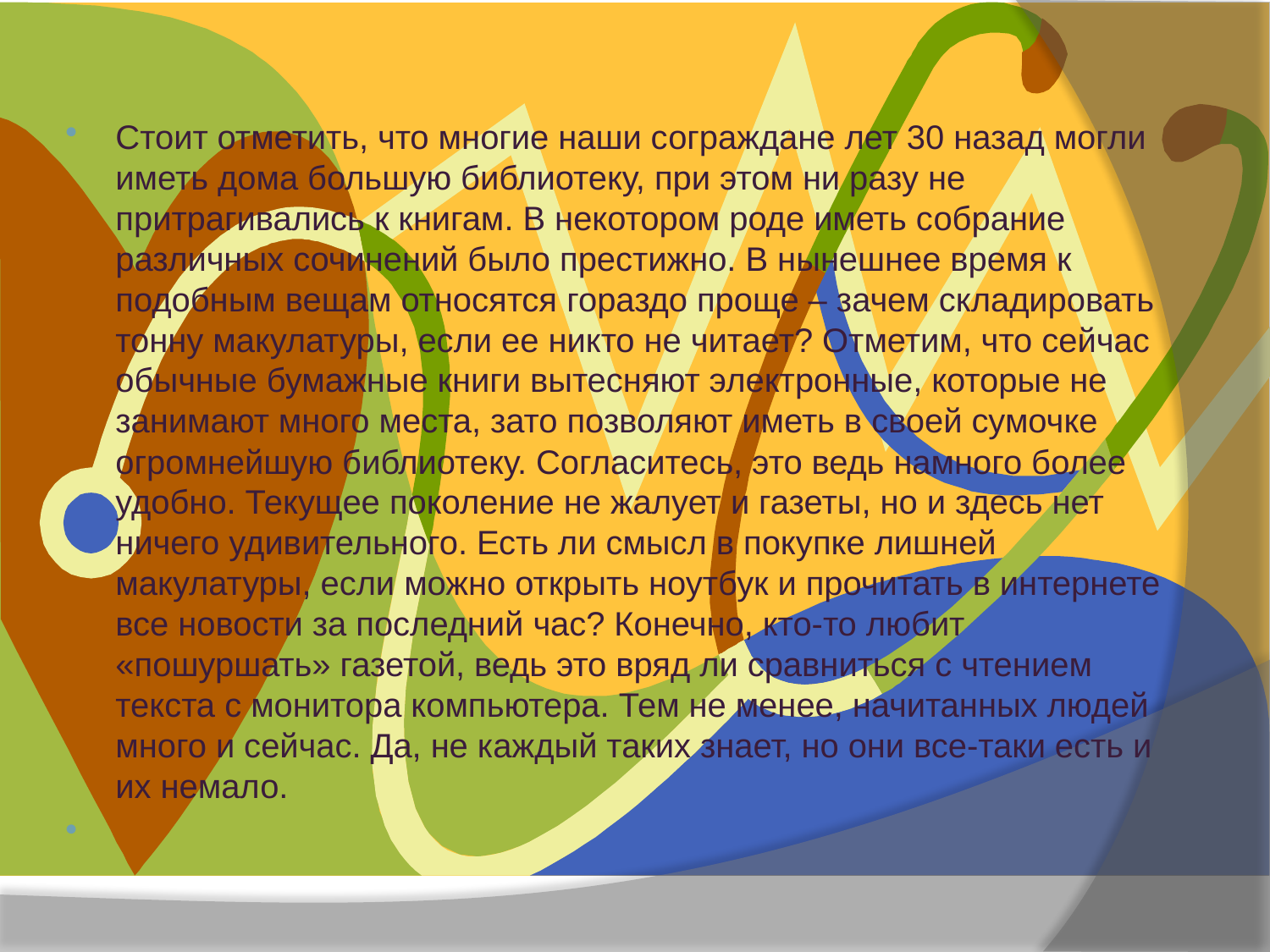

Стоит отметить, что многие наши сограждане лет 30 назад могли иметь дома большую библиотеку, при этом ни разу не притрагивались к книгам. В некотором роде иметь собрание различных сочинений было престижно. В нынешнее время к подобным вещам относятся гораздо проще – зачем складировать тонну макулатуры, если ее никто не читает? Отметим, что сейчас обычные бумажные книги вытесняют электронные, которые не занимают много места, зато позволяют иметь в своей сумочке огромнейшую библиотеку. Согласитесь, это ведь намного более удобно. Текущее поколение не жалует и газеты, но и здесь нет ничего удивительного. Есть ли смысл в покупке лишней макулатуры, если можно открыть ноутбук и прочитать в интернете все новости за последний час? Конечно, кто-то любит «пошуршать» газетой, ведь это вряд ли сравниться с чтением текста с монитора компьютера. Тем не менее, начитанных людей много и сейчас. Да, не каждый таких знает, но они все-таки есть и их немало.